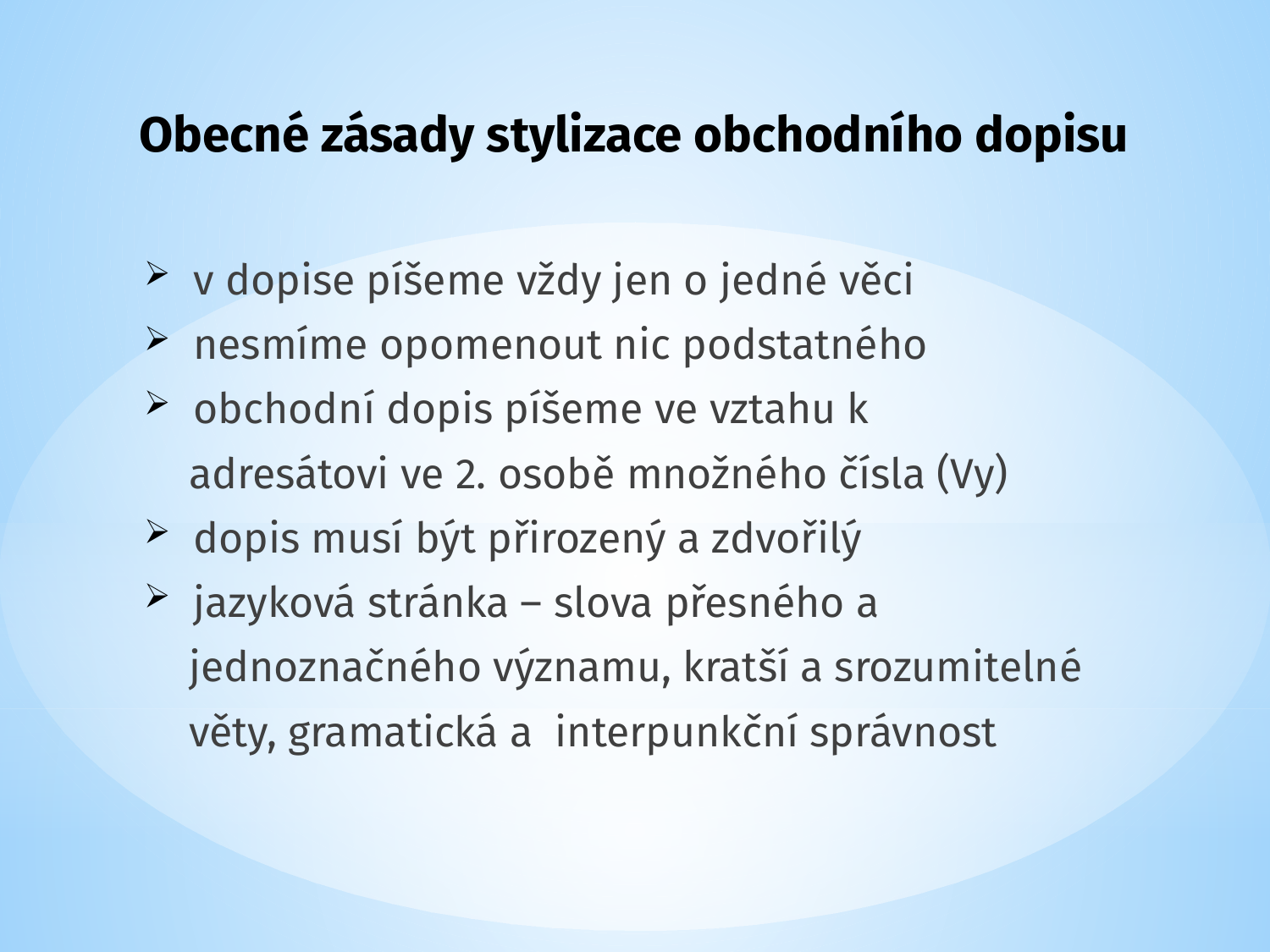

# Obecné zásady stylizace obchodního dopisu
  v dopise píšeme vždy jen o jedné věci
  nesmíme opomenout nic podstatného
  obchodní dopis píšeme ve vztahu k
    adresátovi ve 2. osobě množného čísla (Vy)
  dopis musí být přirozený a zdvořilý
  jazyková stránka – slova přesného a
    jednoznačného významu, kratší a srozumitelné
    věty, gramatická a  interpunkční správnost